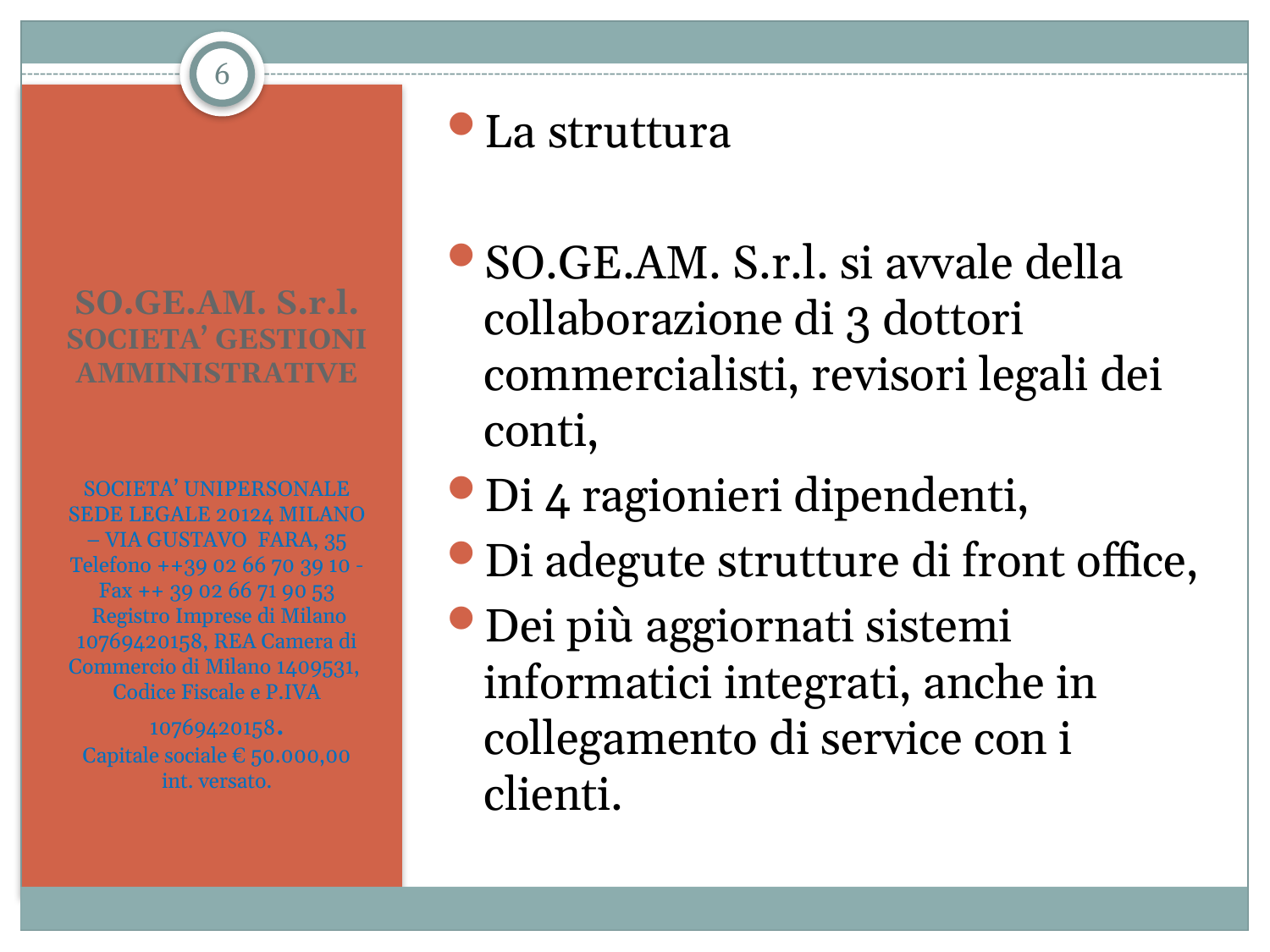

6
La struttura

SO.GE.AM. S.r.l. si avvale della collaborazione di 3 dottori commercialisti, revisori legali dei conti,
Di 4 ragionieri dipendenti,
Di adegute strutture di front office,
Dei più aggiornati sistemi informatici integrati, anche in collegamento di service con i clienti.
#
SO.GE.AM. S.r.l.
SOCIETA’ GESTIONI AMMINISTRATIVE
SOCIETA’ UNIPERSONALE
SEDE LEGALE 20124 MILANO – VIA GUSTAVO  FARA, 35
Telefono ++39 02 66 70 39 10 - Fax ++ 39 02 66 71 90 53
 Registro Imprese di Milano 10769420158, REA Camera di Commercio di Milano 1409531,
Codice Fiscale e P.IVA 10769420158.
Capitale sociale € 50.000,00 int. versato.